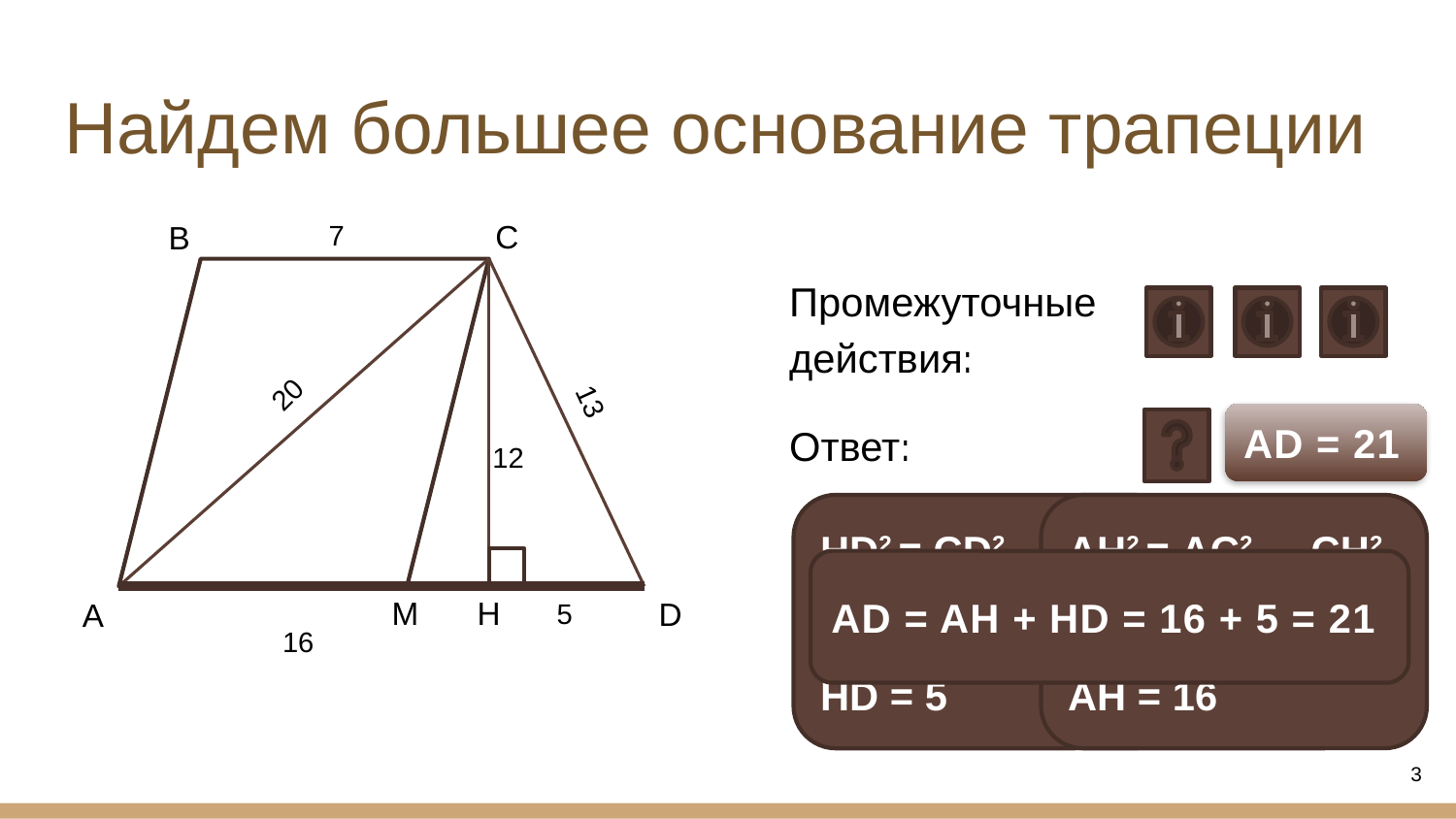

# Найдем большее основание трапеции
C
B
7
Промежуточные действия:
Ответ:

20
13
AD = 21

12
HD2 = CD2 — CH2
HD2 = 169 — 144
HD2 = 25
HD = 5
AH2 = AC2 — CH2
AH2 = 400 — 144
AH2 = 256
AH = 16

AD = AH + HD = 16 + 5 = 21
H
M
D
A
5
16
3